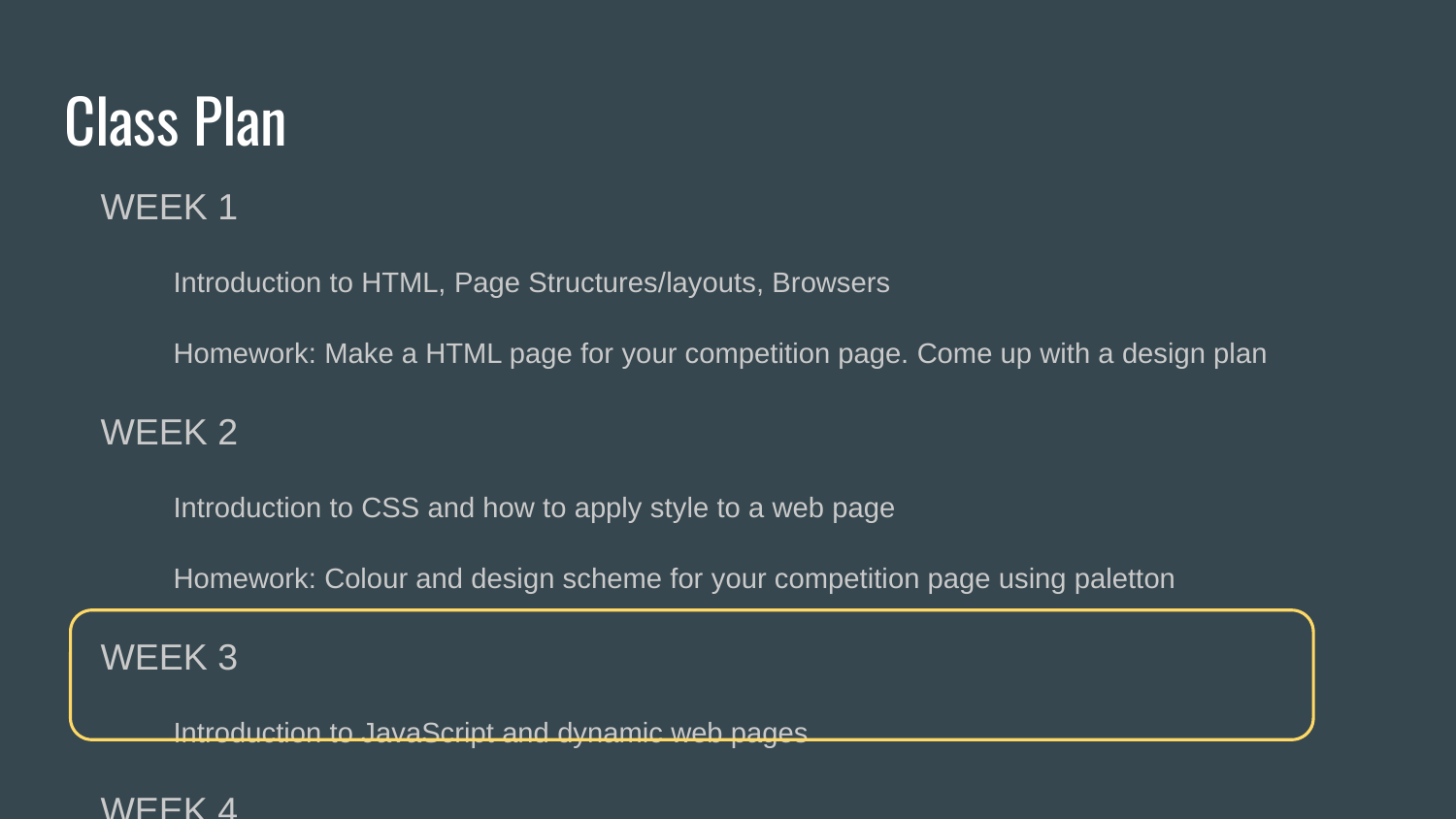

# Class Plan
WEEK 1
Introduction to HTML, Page Structures/layouts, Browsers
Homework: Make a HTML page for your competition page. Come up with a design plan
WEEK 2
Introduction to CSS and how to apply style to a web page
Homework: Colour and design scheme for your competition page using paletton
WEEK 3
Introduction to JavaScript and dynamic web pages
WEEK 4
More JavaScript
WEEK 5
HTML, CSS, JavaScript, complete portfolio site and competition site